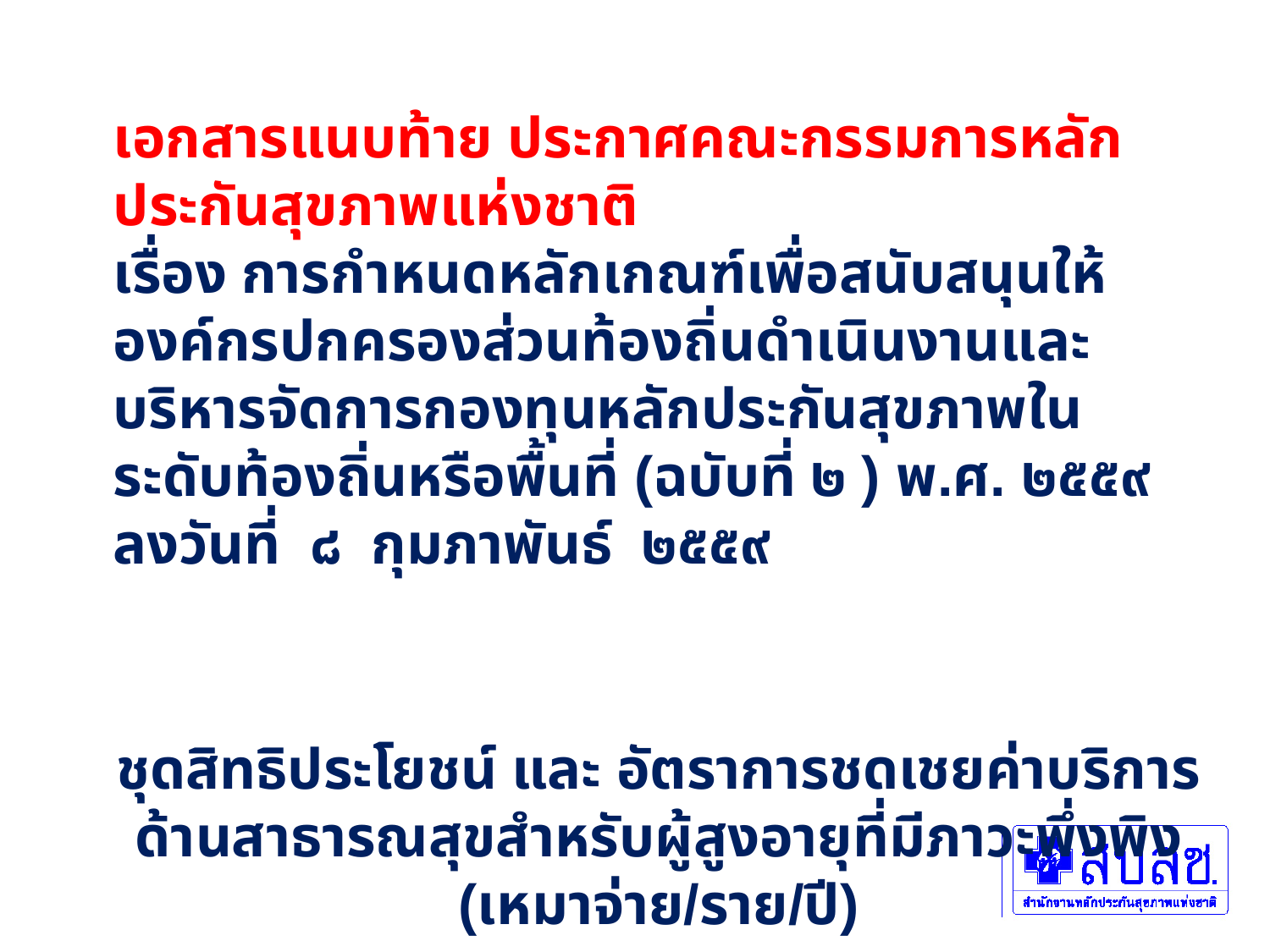

เอกสารแนบท้าย ประกาศคณะกรรมการหลักประกันสุขภาพแห่งชาติ
เรื่อง การกำหนดหลักเกณฑ์เพื่อสนับสนุนให้องค์กรปกครองส่วนท้องถิ่นดำเนินงานและบริหารจัดการกองทุนหลักประกันสุขภาพในระดับท้องถิ่นหรือพื้นที่ (ฉบับที่ ๒ ) พ.ศ. ๒๕๕๙  ลงวันที่  ๘  กุมภาพันธ์  ๒๕๕๙

ชุดสิทธิประโยชน์ และ อัตราการชดเชยค่าบริการด้านสาธารณสุขสำหรับผู้สูงอายุที่มีภาวะพึ่งพิง (เหมาจ่าย/ราย/ปี)
		(รายละเอียดตามประกาศฯ)